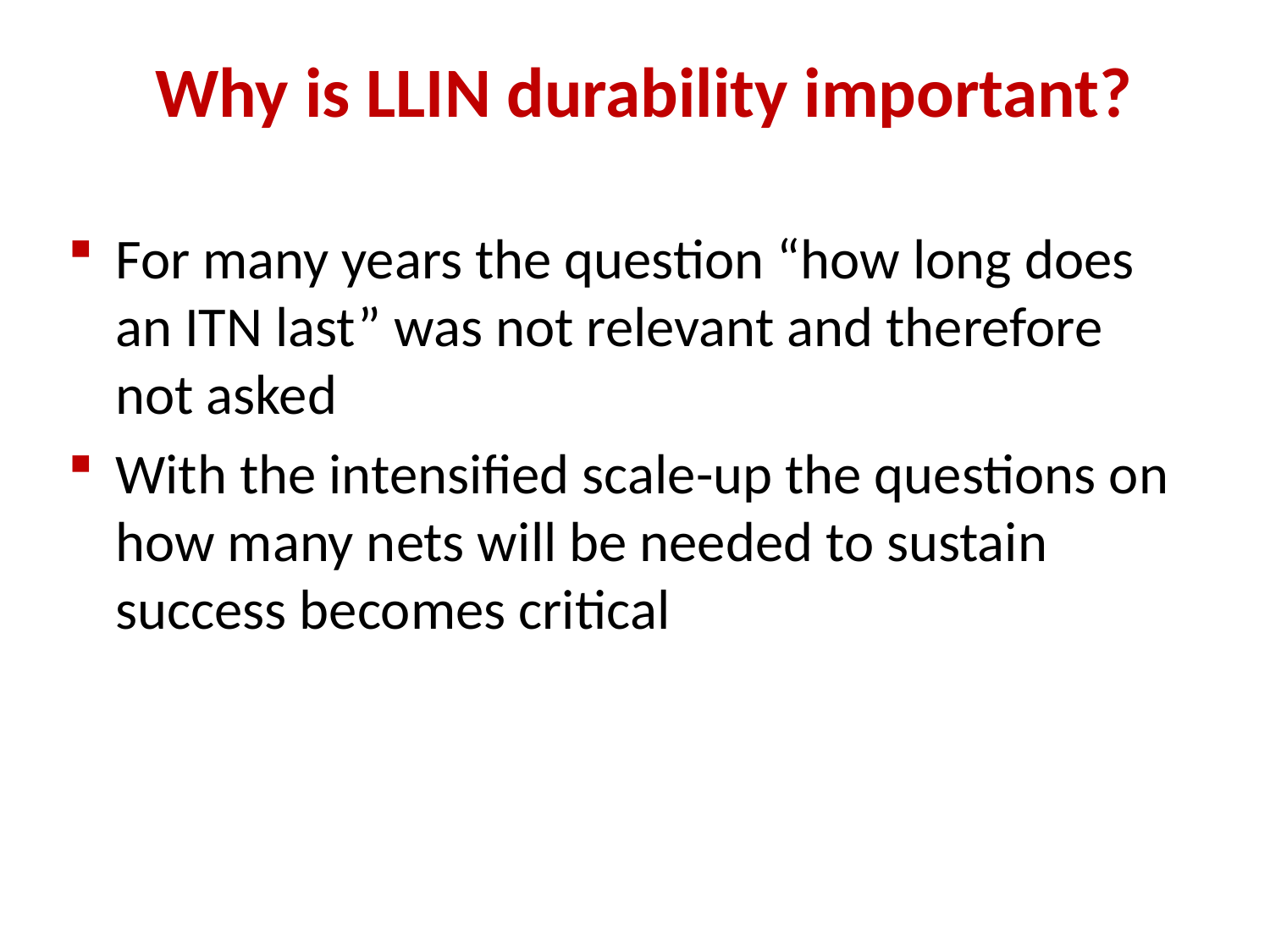

Why is LLIN durability important?
For many years the question “how long does an ITN last” was not relevant and therefore not asked
With the intensified scale-up the questions on how many nets will be needed to sustain success becomes critical